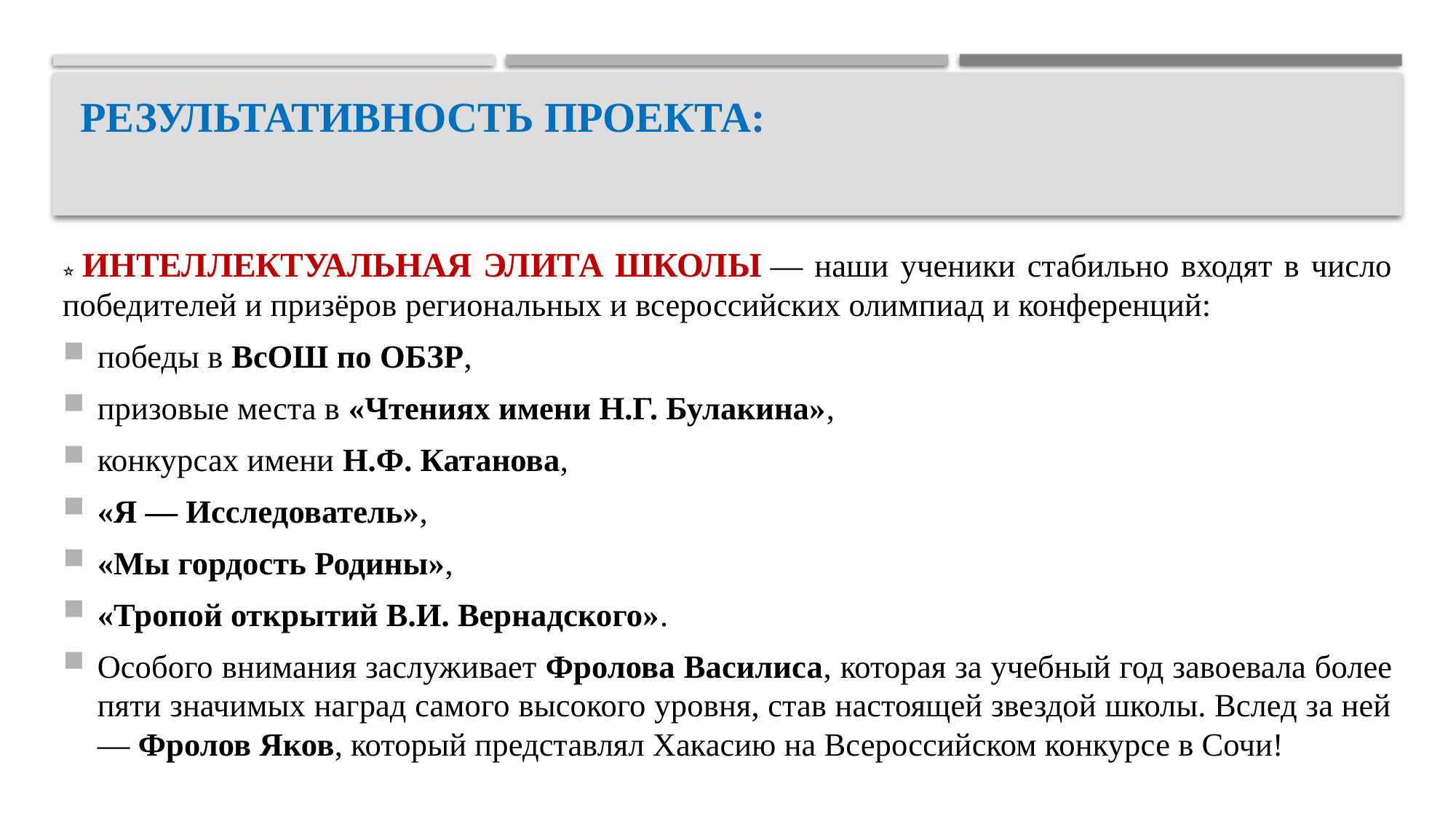

# Результативность проектА:
⭐ ИНТЕЛЛЕКТУАЛЬНАЯ ЭЛИТА ШКОЛЫ — наши ученики стабильно входят в число победителей и призёров региональных и всероссийских олимпиад и конференций:
победы в ВсОШ по ОБЗР,
призовые места в «Чтениях имени Н.Г. Булакина»,
конкурсах имени Н.Ф. Катанова,
«Я — Исследователь»,
«Мы гордость Родины»,
«Тропой открытий В.И. Вернадского».
Особого внимания заслуживает Фролова Василиса, которая за учебный год завоевала более пяти значимых наград самого высокого уровня, став настоящей звездой школы. Вслед за ней — Фролов Яков, который представлял Хакасию на Всероссийском конкурсе в Сочи!